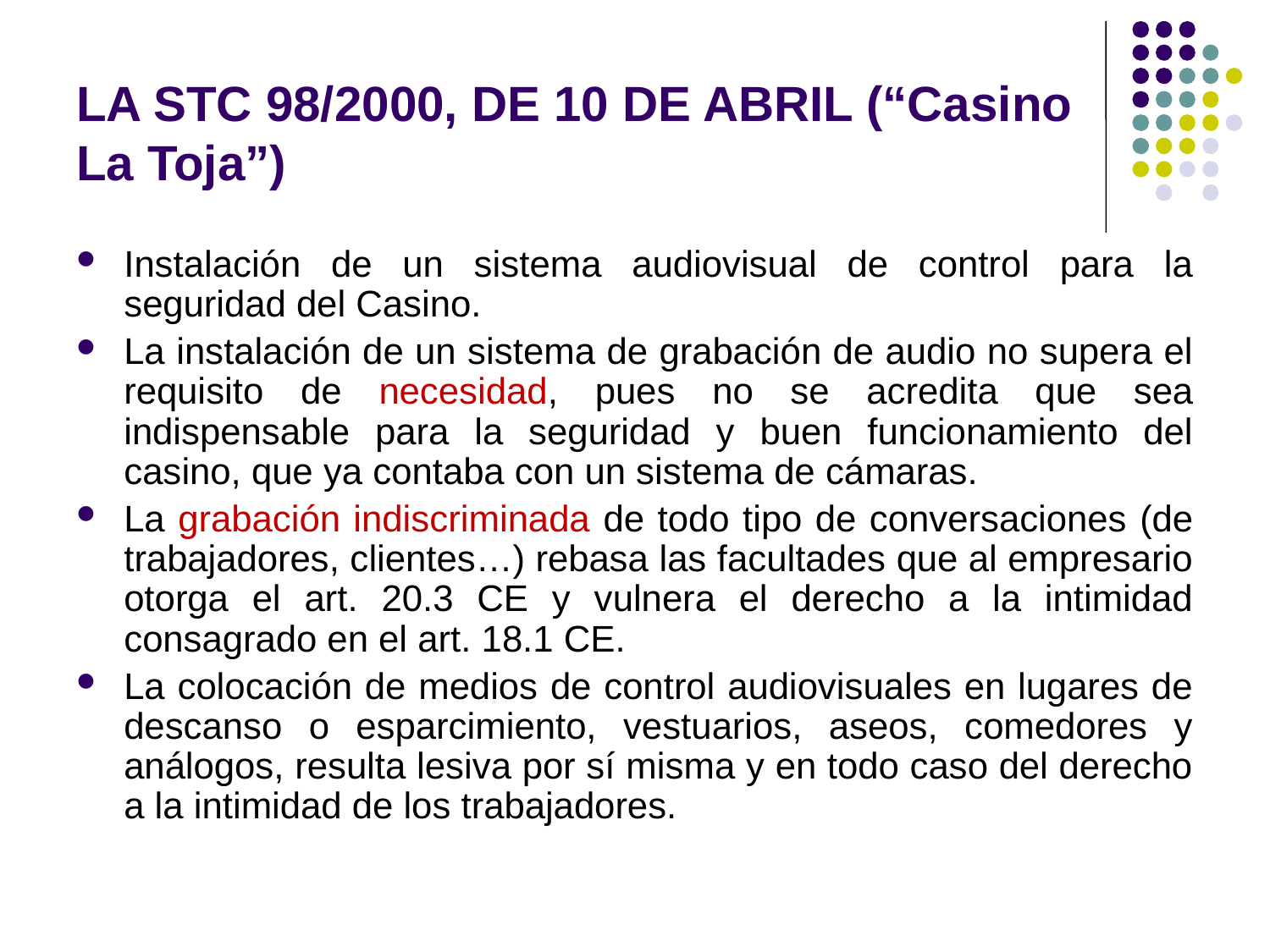

# LA STC 98/2000, DE 10 DE ABRIL (“Casino La Toja”)
Instalación de un sistema audiovisual de control para la seguridad del Casino.
La instalación de un sistema de grabación de audio no supera el requisito de necesidad, pues no se acredita que sea indispensable para la seguridad y buen funcionamiento del casino, que ya contaba con un sistema de cámaras.
La grabación indiscriminada de todo tipo de conversaciones (de trabajadores, clientes…) rebasa las facultades que al empresario otorga el art. 20.3 CE y vulnera el derecho a la intimidad consagrado en el art. 18.1 CE.
La colocación de medios de control audiovisuales en lugares de descanso o esparcimiento, vestuarios, aseos, comedores y análogos, resulta lesiva por sí misma y en todo caso del derecho a la intimidad de los trabajadores.